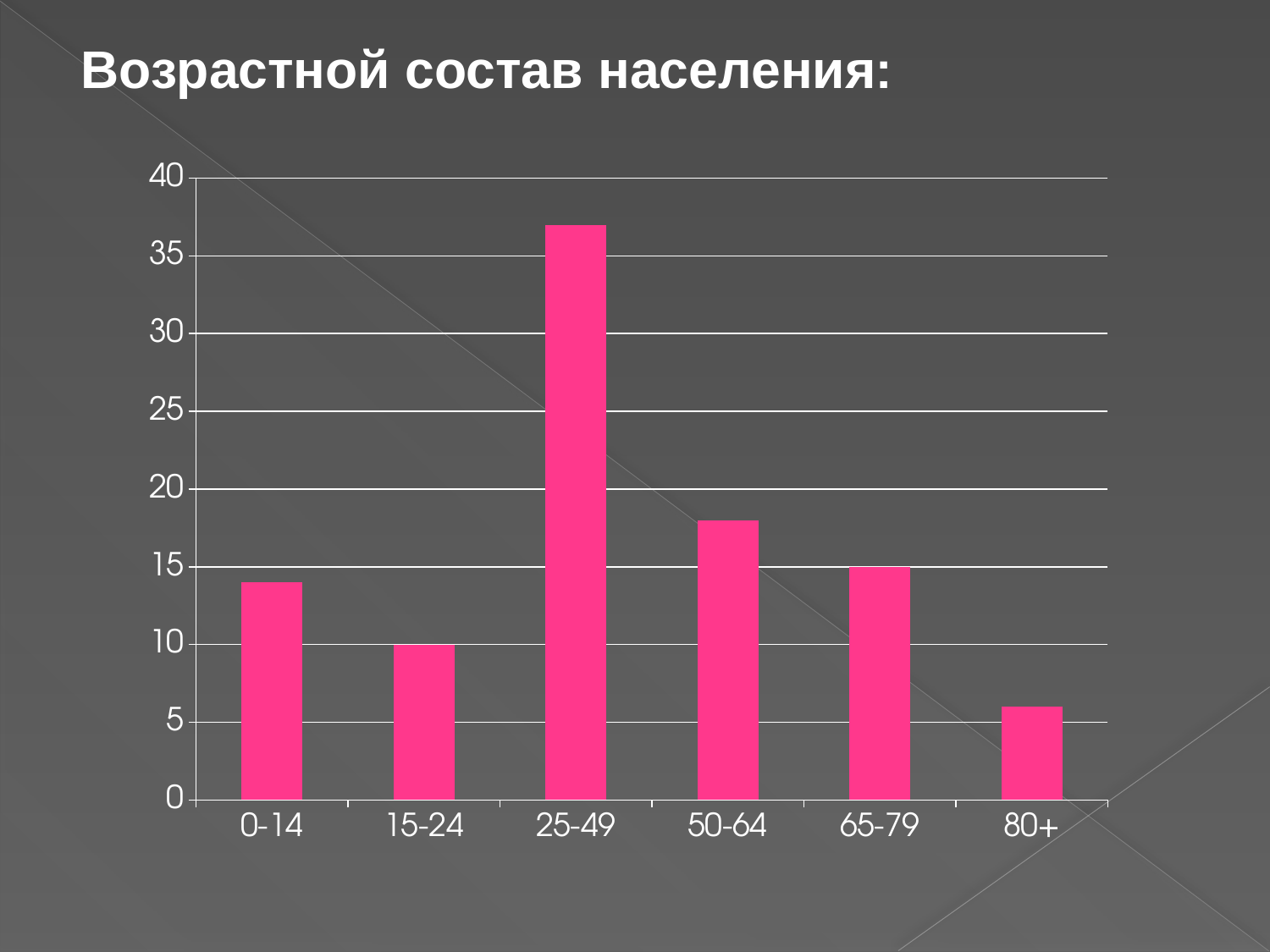

Возрастной состав населения:

### Chart

| Category | Продажи |
|---|---|
| 0-14 | 14.0 |
| 15-24 | 10.0 |
| 25-49 | 37.0 |
| 50-64 | 18.0 |
| 65-79 | 15.0 |
| 80+ | 6.0 |